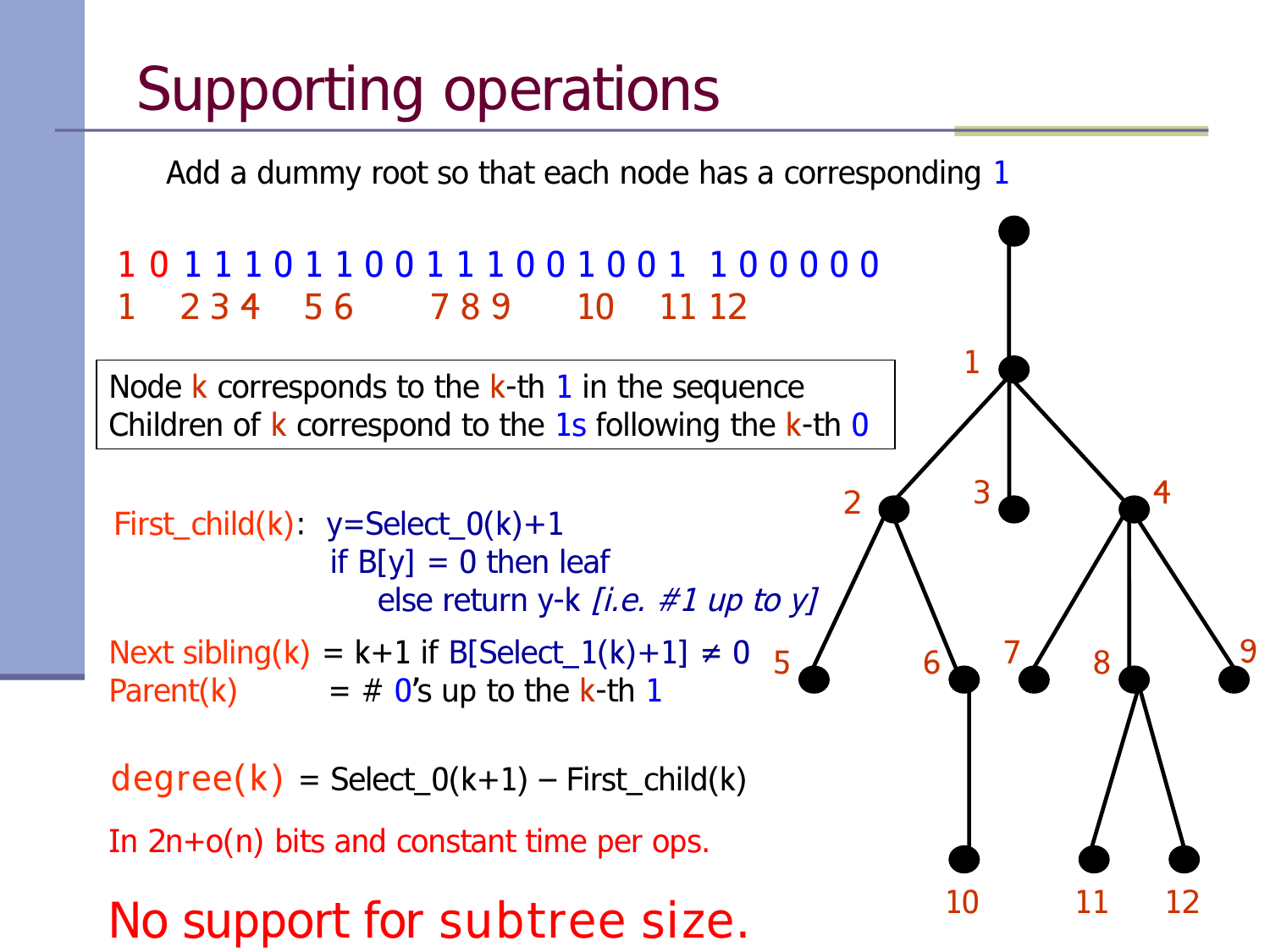

# Supporting operations

Add a dummy root so that each node has a corresponding 1

1 0 1 1 1 0 1 1 0 0 1 1 1 0 0 1 0 0 1  1 0 0 0 0 0
1    2 3 4    5 6       7 8 9      10    11 12

1

Node k corresponds to the k-th 1 in the sequence
Children of k correspond to the 1s following the k-th 0

3
4
2

First_child(k):  y=Select_0(k)+1
	         if B[y] = 0 then leaf
		 else return y-k [i.e. #1 up to y]

9
Next sibling(k) = k+1 if B[Select_1(k)+1] ≠ 0
Parent(k)         = # 0’s up to the k-th 1
7
5
6
8

degree(k) = Select_0(k+1) – First_child(k)
In 2n+o(n) bits and constant time per ops.
No support for subtree size.

10
11
12